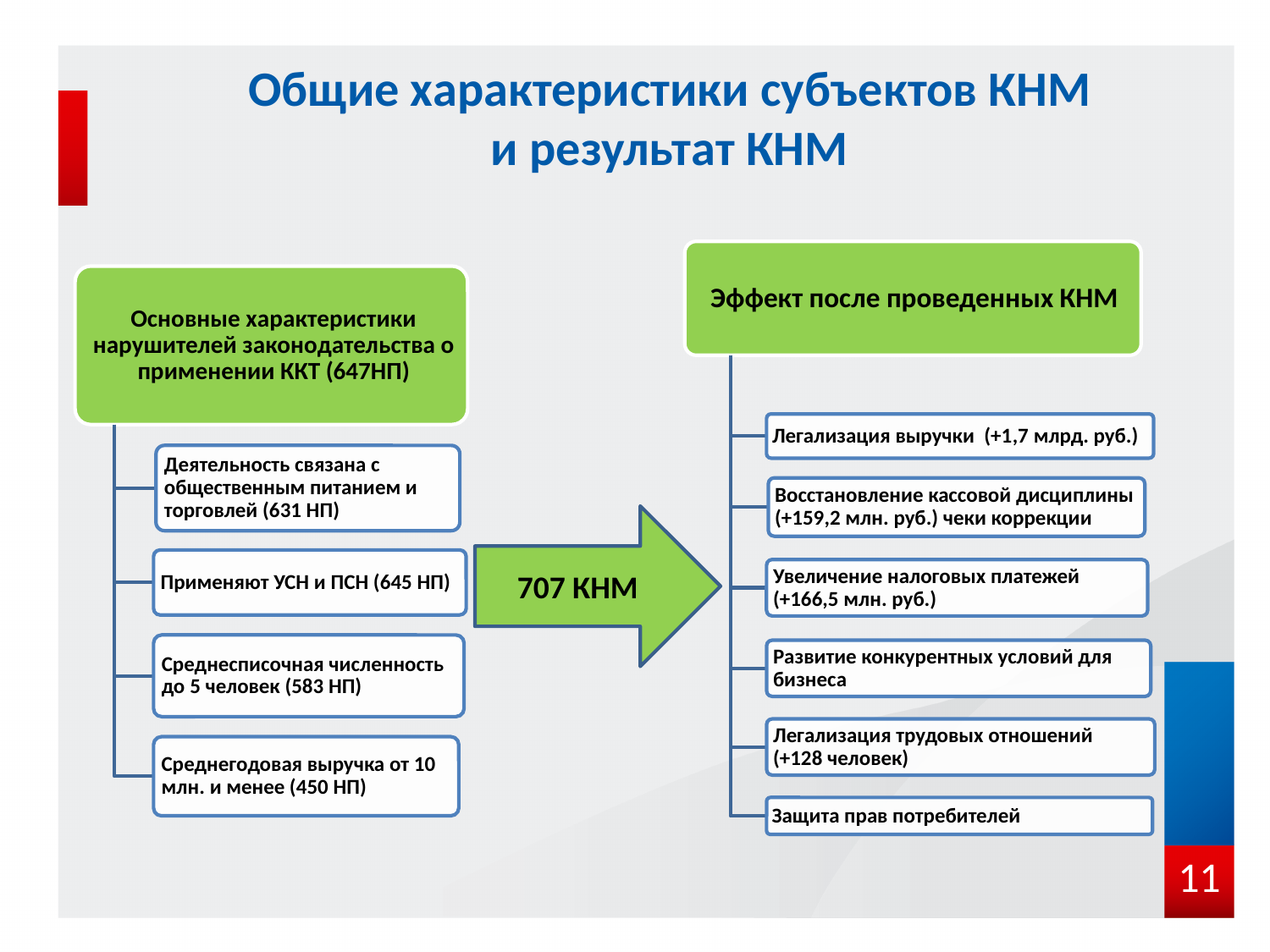

Общие характеристики субъектов КНМ
и результат КНМ
Основные характеристики нарушителей законодательства о применении ККТ (647НП)
Деятельность связана с общественным питанием и торговлей (631 НП)
Применяют УСН и ПСН (645 НП)
Среднесписочная численность до 5 человек (583 НП)
Среднегодовая выручка от 10 млн. и менее (450 НП)
Эффект после проведенных КНМ
Легализация выручки  (+1,7 млрд. руб.)
Восстановление кассовой дисциплины (+159,2 млн. руб.) чеки коррекции
Увеличение налоговых платежей (+166,5 млн. руб.)
Развитие конкурентных условий для бизнеса
Легализация трудовых отношений  (+128 человек)
Защита прав потребителей
707 КНМ
11